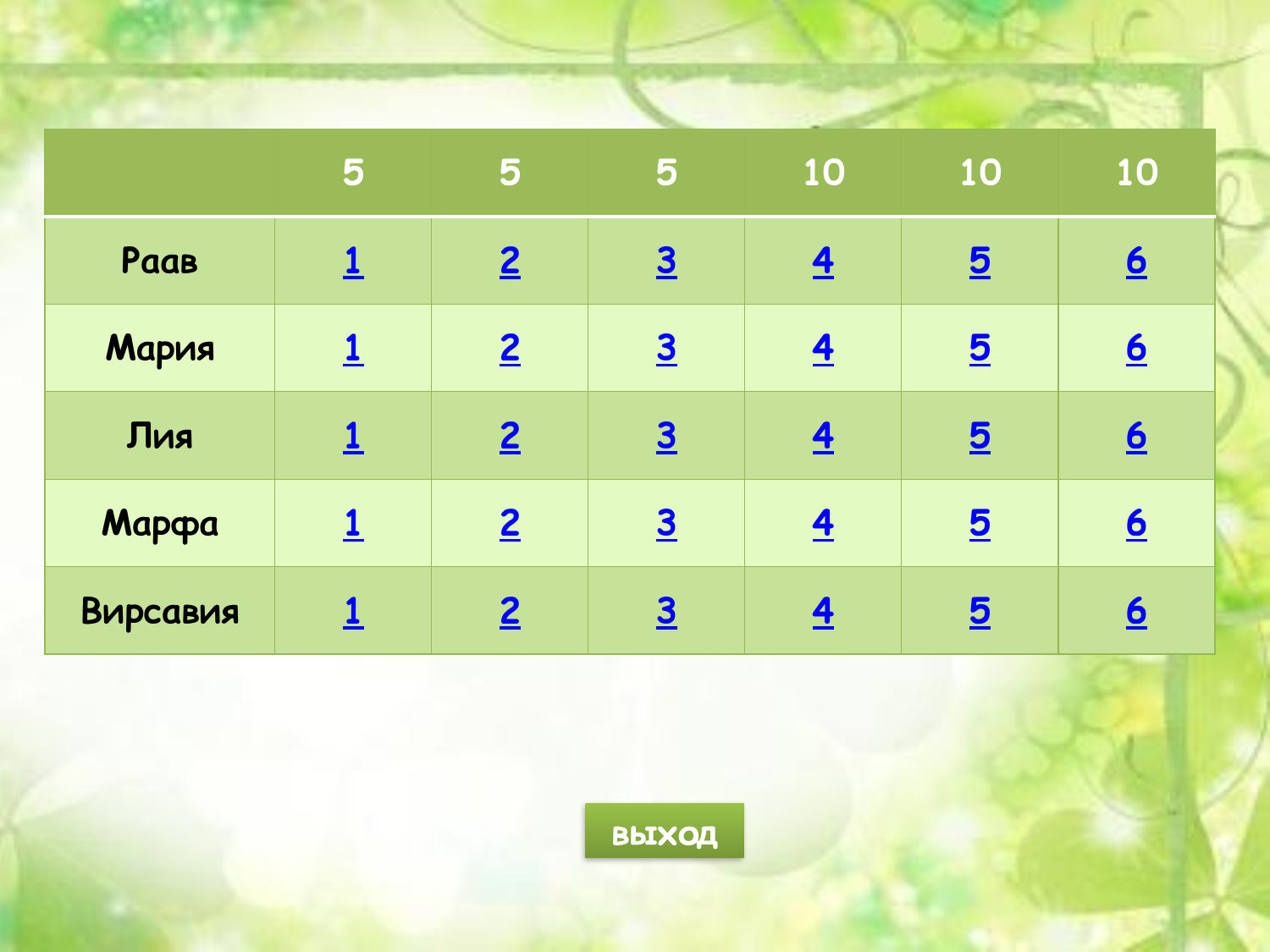

|  | 5 | 5 | 5 | 10 | 10 | 10 |
| --- | --- | --- | --- | --- | --- | --- |
| Раав | 1 | 2 | 3 | 4 | 5 | 6 |
| Мария | 1 | 2 | 3 | 4 | 5 | 6 |
| Лия | 1 | 2 | 3 | 4 | 5 | 6 |
| Марфа | 1 | 2 | 3 | 4 | 5 | 6 |
| Вирсавия | 1 | 2 | 3 | 4 | 5 | 6 |
выход